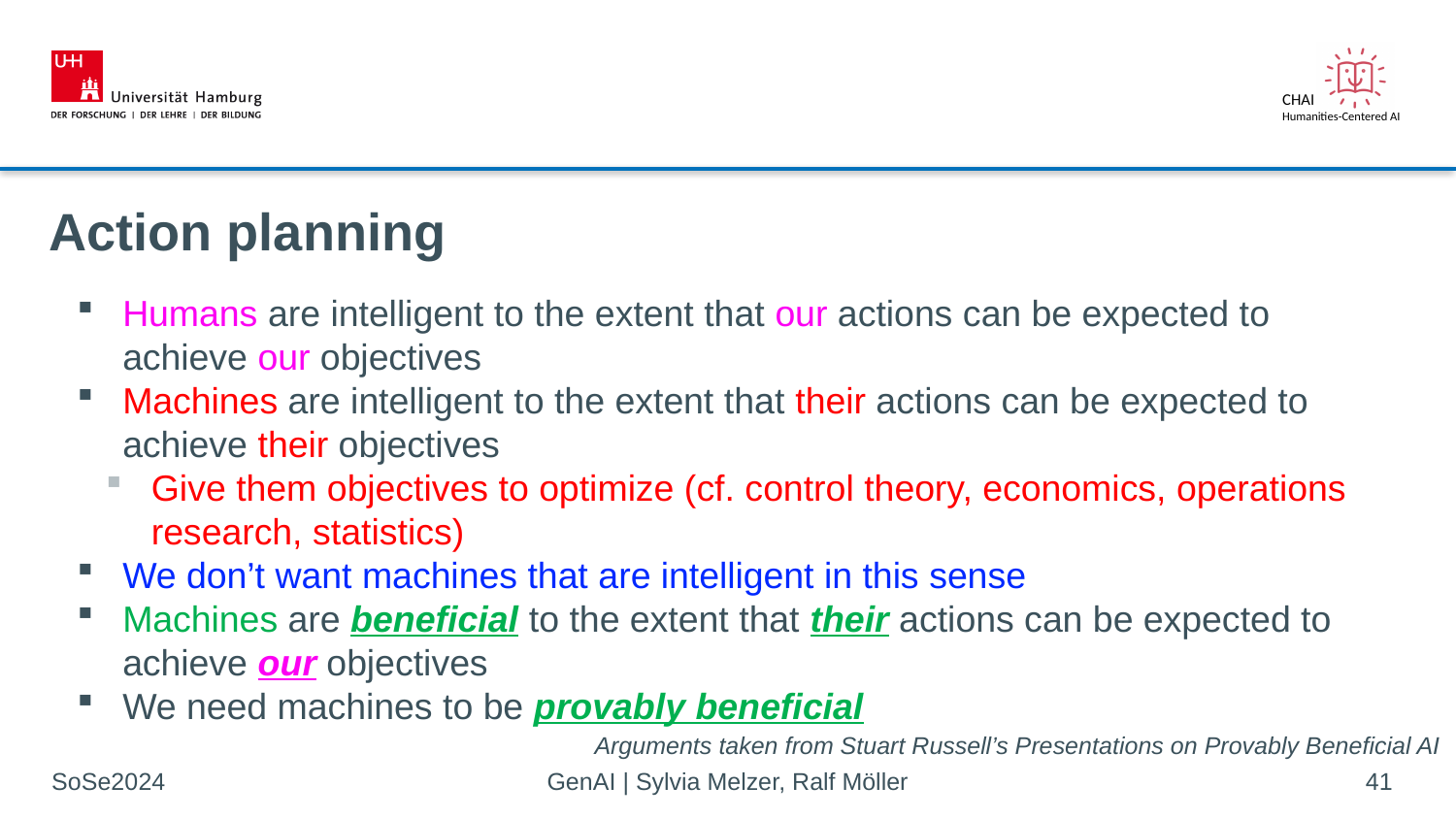

# Action planning
Humans are intelligent to the extent that our actions can be expected to achieve our objectives
Machines are intelligent to the extent that their actions can be expected to achieve their objectives
Give them objectives to optimize (cf. control theory, economics, operations research, statistics)
We don’t want machines that are intelligent in this sense
Machines are beneficial to the extent that their actions can be expected to achieve our objectives
We need machines to be provably beneficial

Arguments taken from Stuart Russell’s Presentations on Provably Beneficial AI
SoSe2024
GenAI | Sylvia Melzer, Ralf Möller
41